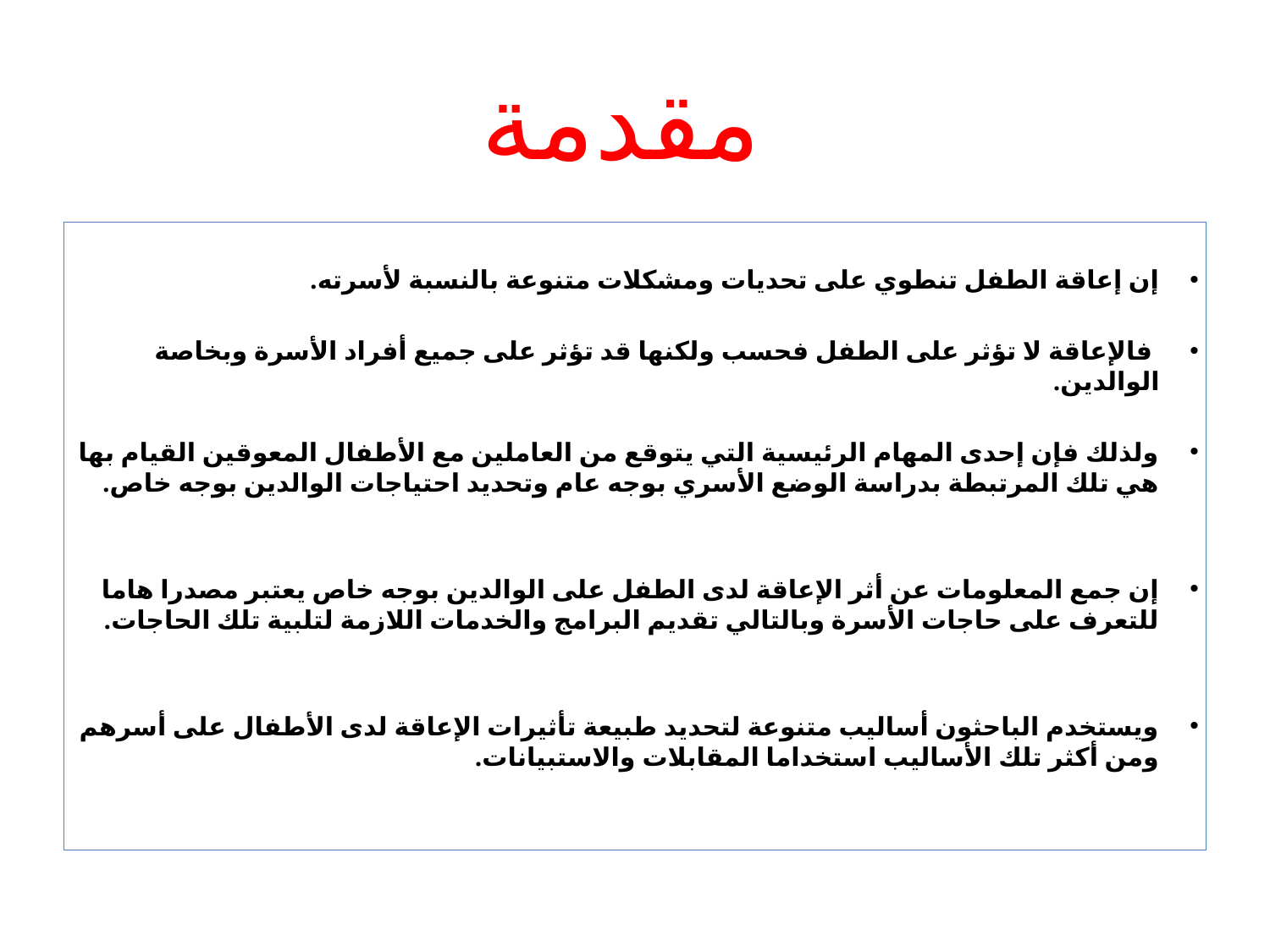

# مقدمة

إن إعاقة الطفل تنطوي على تحديات ومشكلات متنوعة بالنسبة لأسرته.

 فالإعاقة لا تؤثر على الطفل فحسب ولكنها قد تؤثر على جميع أفراد الأسرة وبخاصة الوالدين.

ولذلك فإن إحدى المهام الرئيسية التي يتوقع من العاملين مع الأطفال المعوقين القيام بها هي تلك المرتبطة بدراسة الوضع الأسري بوجه عام وتحديد احتياجات الوالدين بوجه خاص.

إن جمع المعلومات عن أثر الإعاقة لدى الطفل على الوالدين بوجه خاص يعتبر مصدرا هاما للتعرف على حاجات الأسرة وبالتالي تقديم البرامج والخدمات اللازمة لتلبية تلك الحاجات.

ويستخدم الباحثون أساليب متنوعة لتحديد طبيعة تأثيرات الإعاقة لدى الأطفال على أسرهم ومن أكثر تلك الأساليب استخداما المقابلات والاستبيانات.